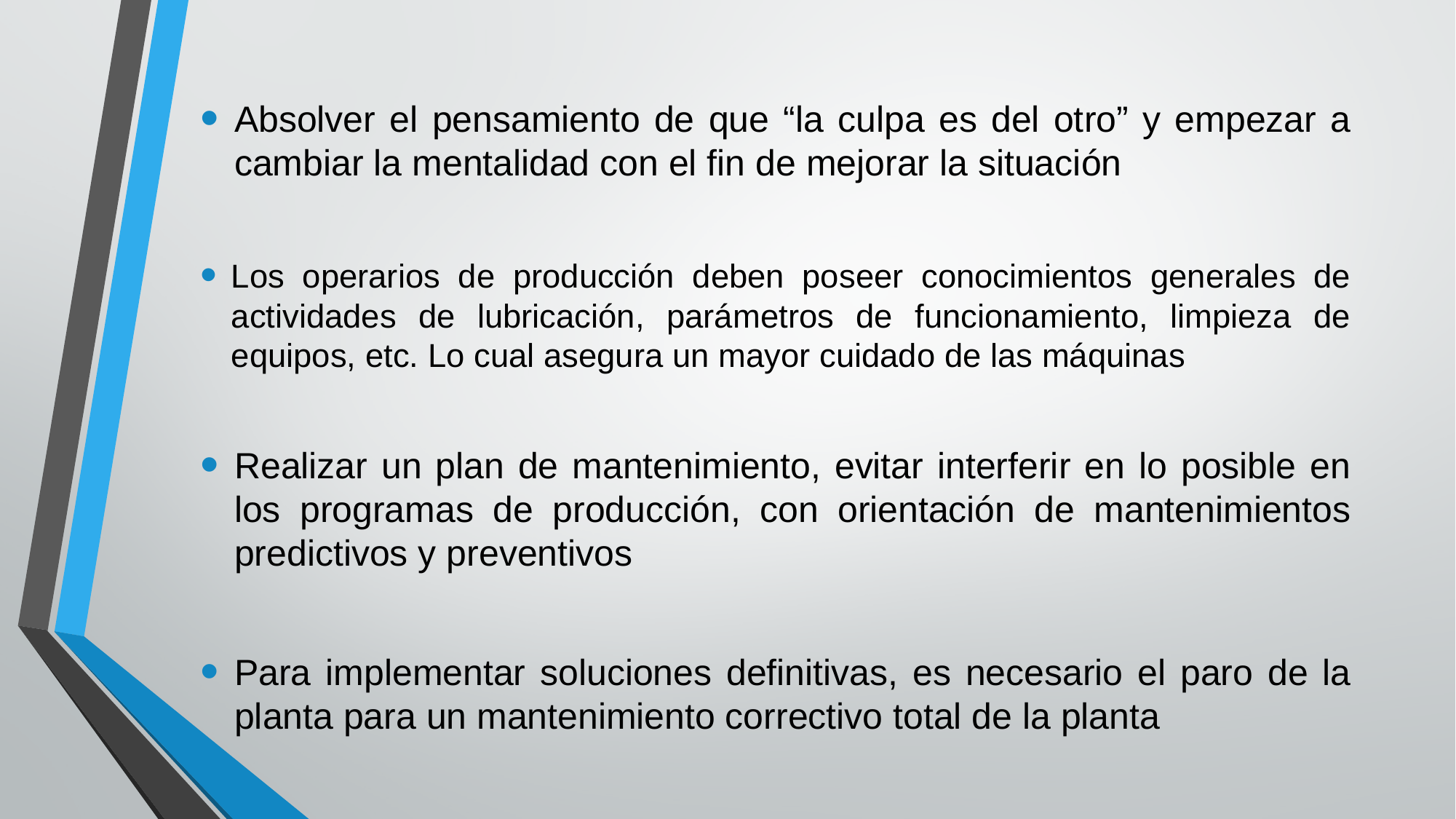

Absolver el pensamiento de que “la culpa es del otro” y empezar a cambiar la mentalidad con el fin de mejorar la situación
Los operarios de producción deben poseer conocimientos generales de actividades de lubricación, parámetros de funcionamiento, limpieza de equipos, etc. Lo cual asegura un mayor cuidado de las máquinas
Realizar un plan de mantenimiento, evitar interferir en lo posible en los programas de producción, con orientación de mantenimientos predictivos y preventivos
Para implementar soluciones definitivas, es necesario el paro de la planta para un mantenimiento correctivo total de la planta